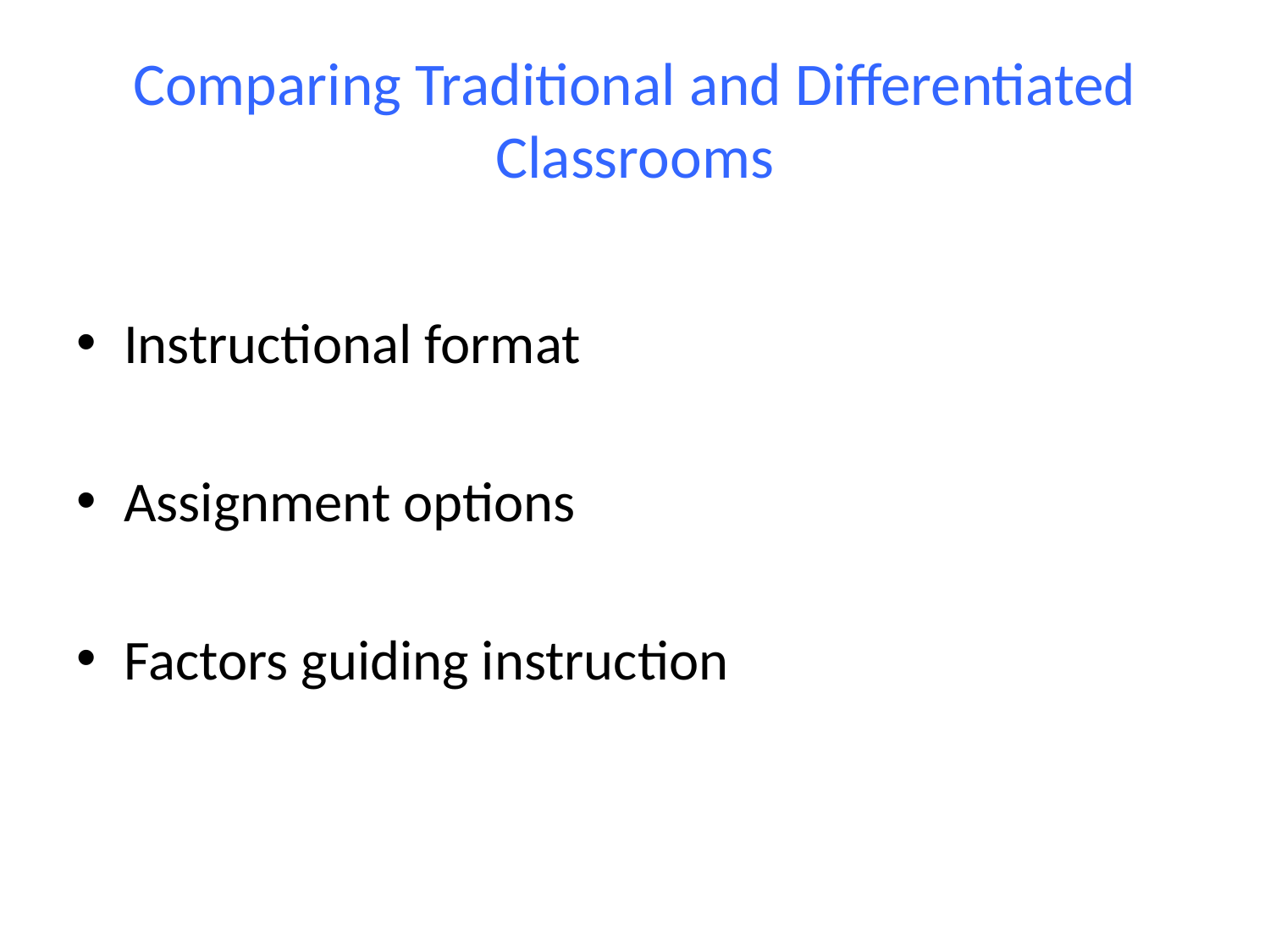

# Comparing Traditional and Differentiated Classrooms

Instructional format

Assignment options

Factors guiding instruction